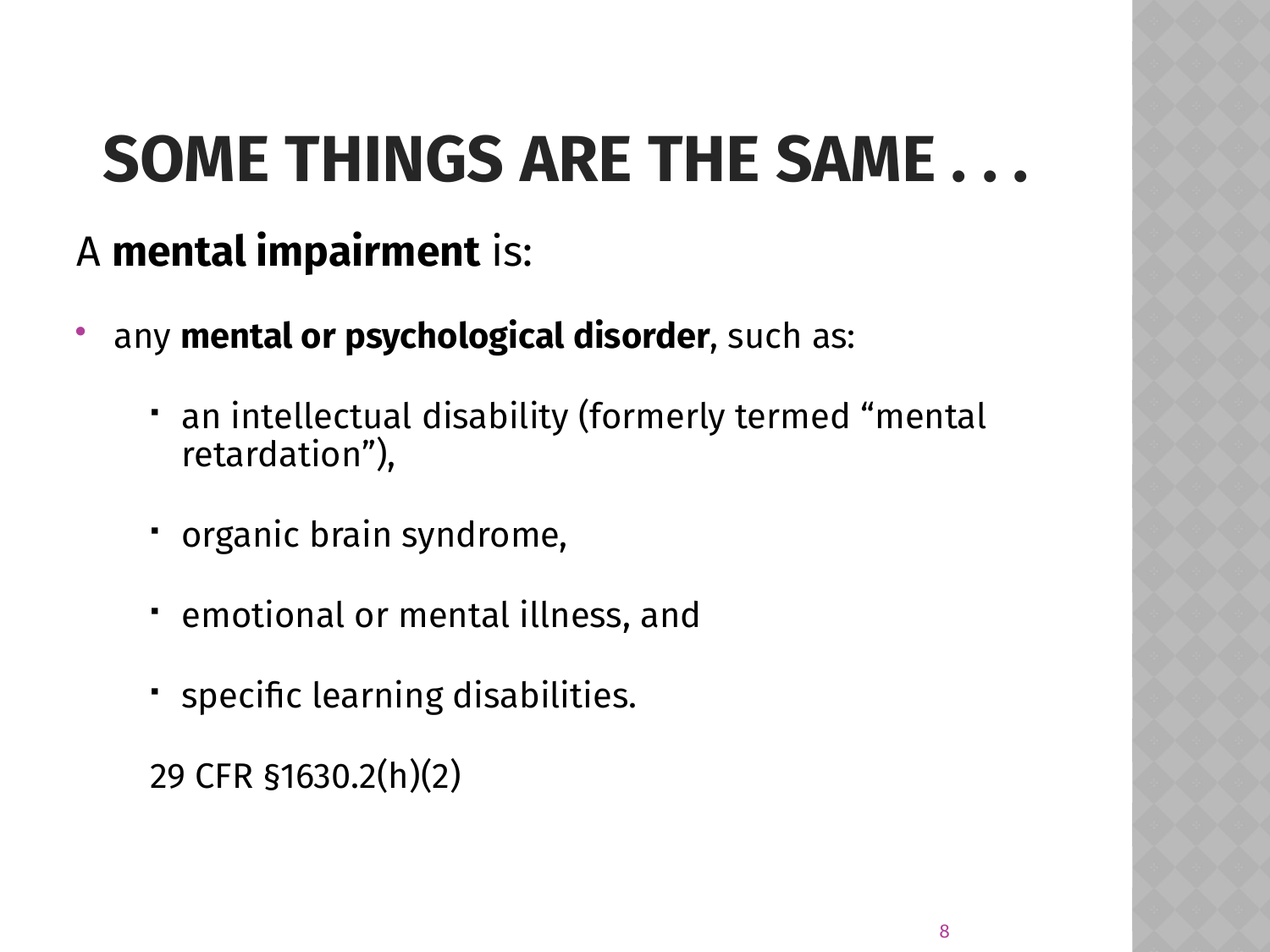

# some things are the same . . .
A mental impairment is:
any mental or psychological disorder, such as:
an intellectual disability (formerly termed “mental retardation”),
organic brain syndrome,
emotional or mental illness, and
specific learning disabilities.
29 CFR §1630.2(h)(2)

8